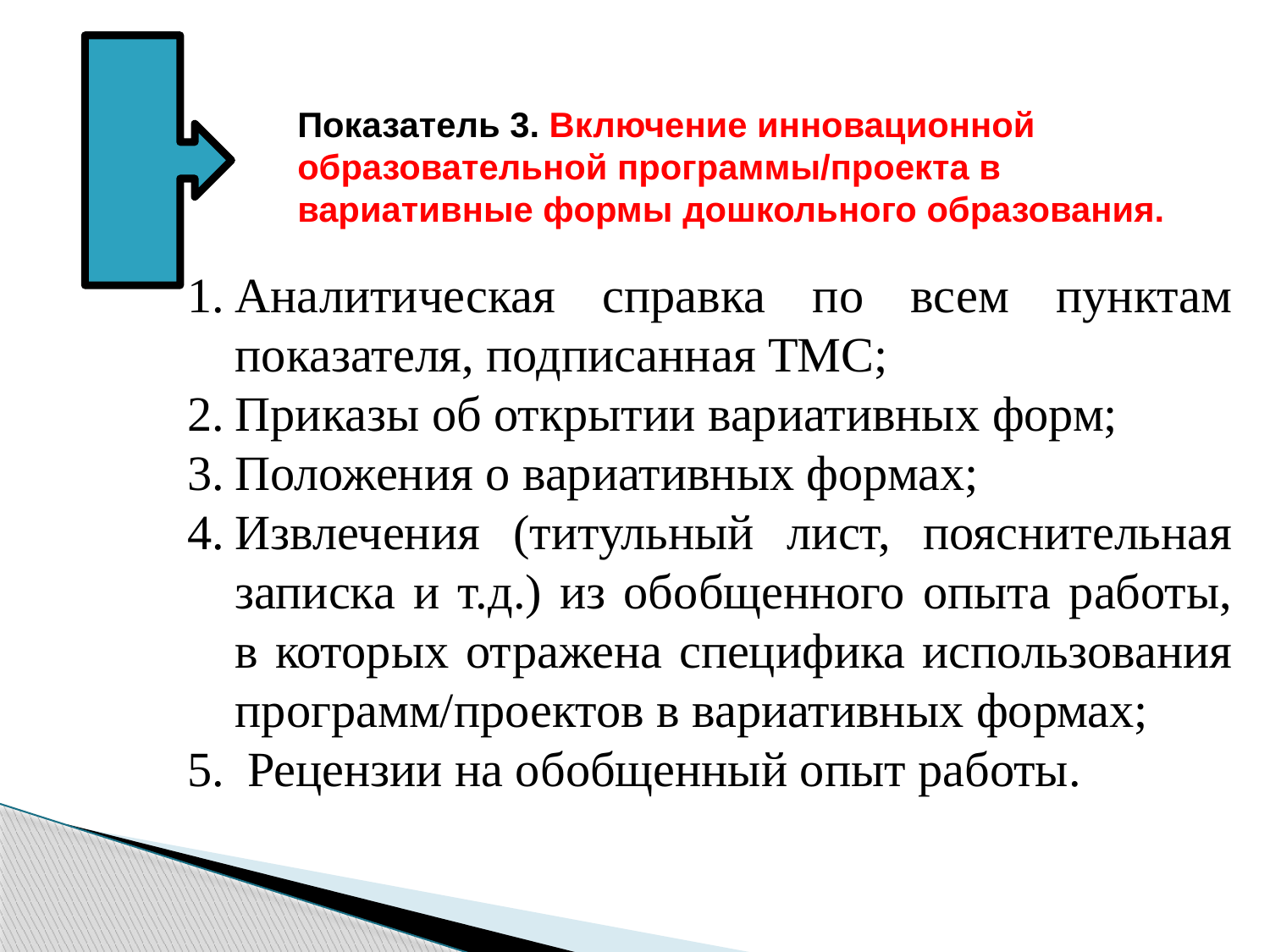

Показатель 3. Включение инновационной образовательной программы/проекта в вариативные формы дошкольного образования.
Аналитическая справка по всем пунктам показателя, подписанная ТМС;
Приказы об открытии вариативных форм;
Положения о вариативных формах;
Извлечения (титульный лист, пояснительная записка и т.д.) из обобщенного опыта работы, в которых отражена специфика использования программ/проектов в вариативных формах;
 Рецензии на обобщенный опыт работы.